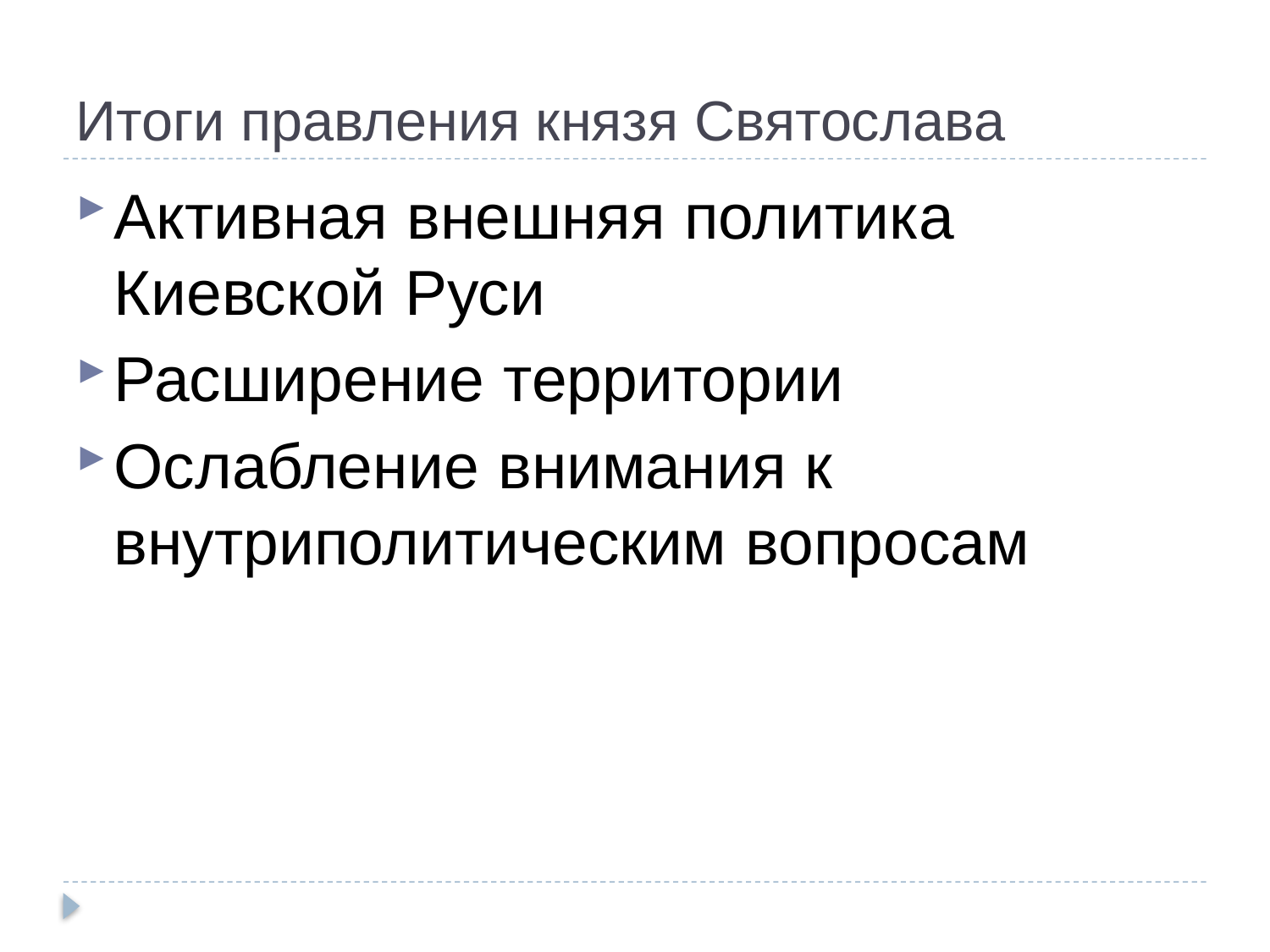

# Итоги правления князя Святослава
Активная внешняя политика Киевской Руси
Расширение территории
Ослабление внимания к внутриполитическим вопросам